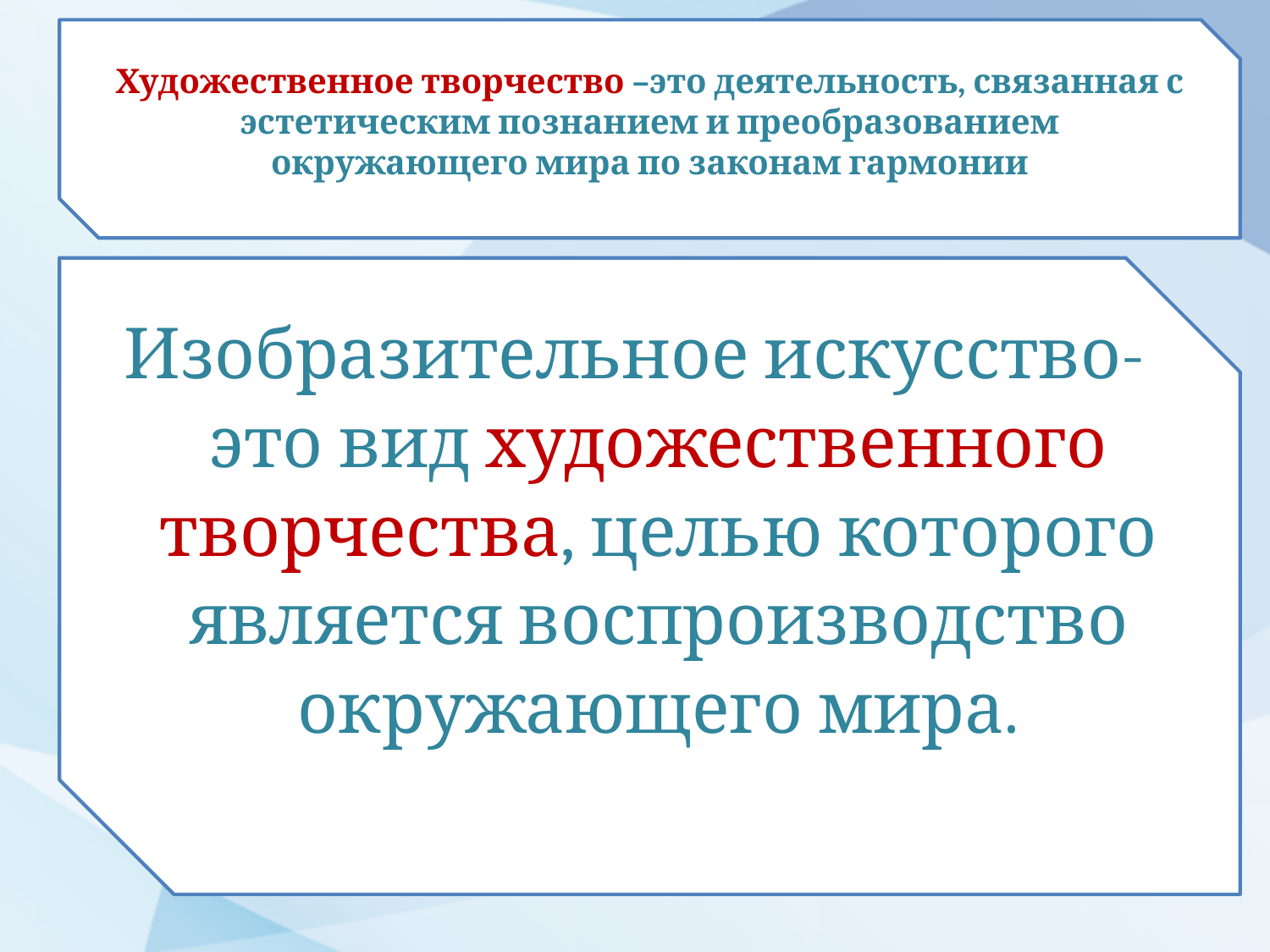

# Художественное творчество –это деятельность, связанная с эстетическим познанием и преобразованием окружающего мира по законам гармонии

Изобразительное искусство-это вид художественного творчества, целью которого является воспроизводство окружающего мира.